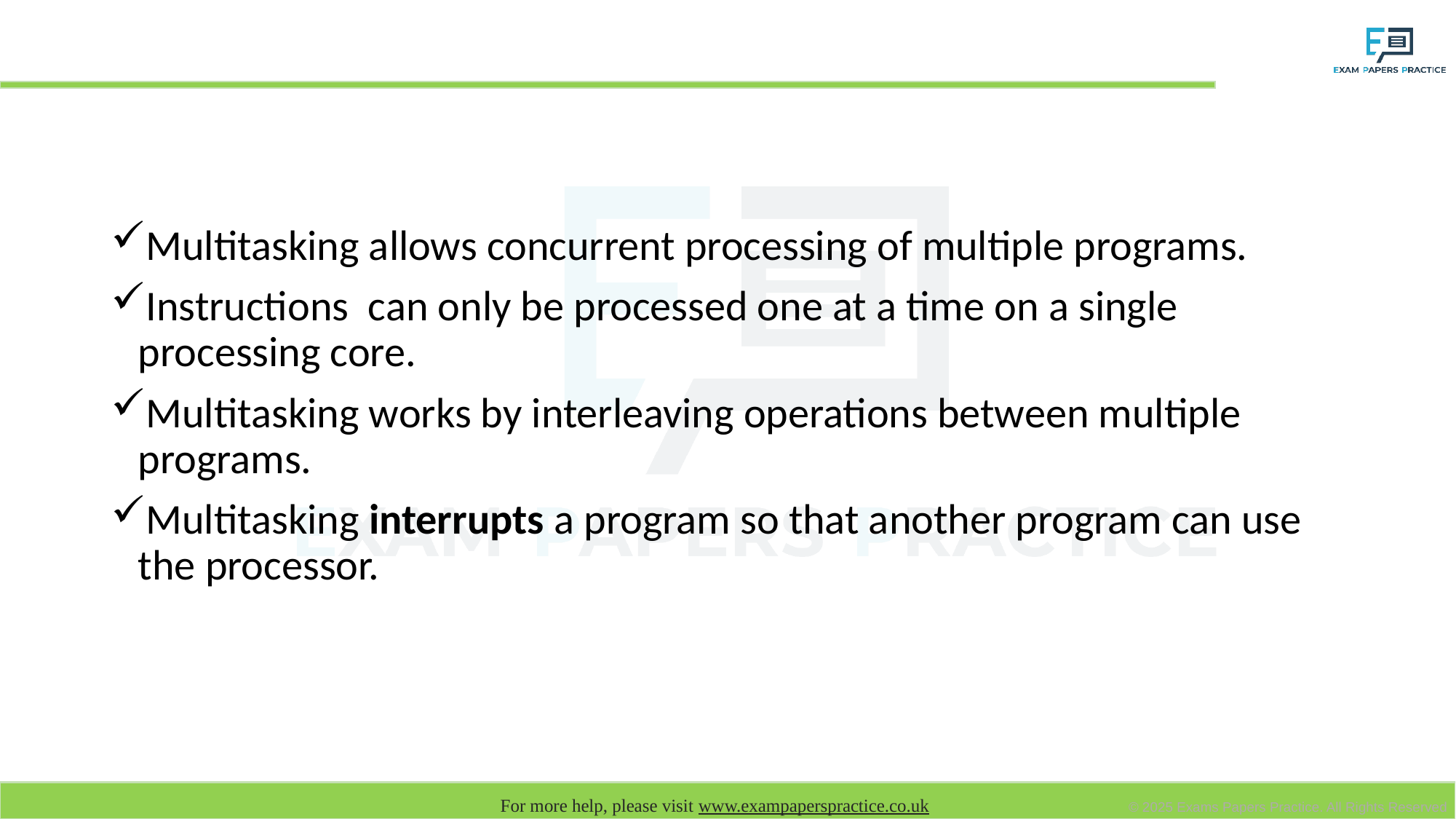

# Multitasking
Multitasking allows concurrent processing of multiple programs.
Instructions  can only be processed one at a time on a single processing core.
Multitasking works by interleaving operations between multiple programs.
Multitasking interrupts a program so that another program can use the processor.